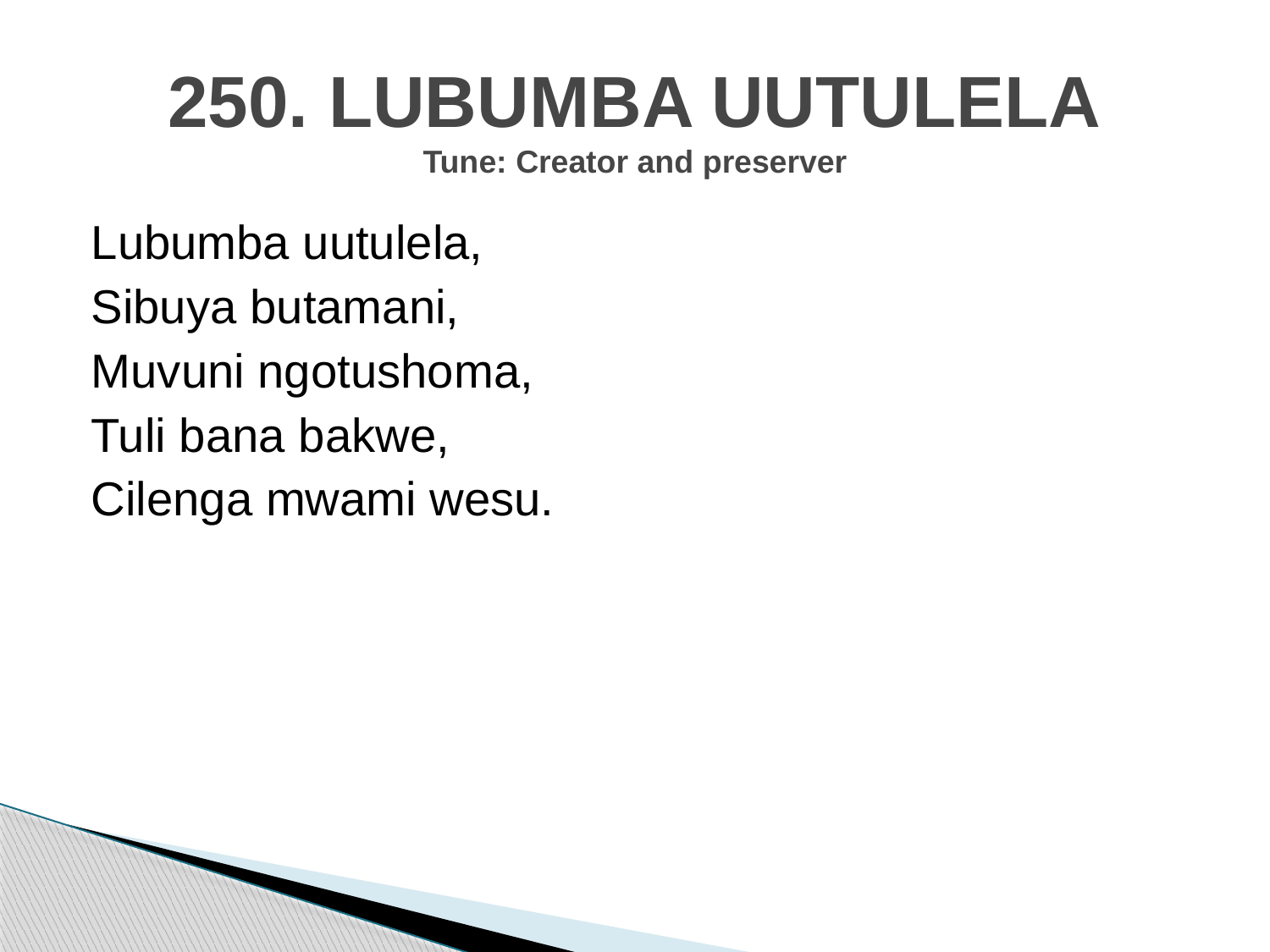

# 250. LUBUMBA UUTULELA Tune: Creator and preserver
Lubumba uutulela,
Sibuya butamani,
Muvuni ngotushoma,
Tuli bana bakwe,
Cilenga mwami wesu.